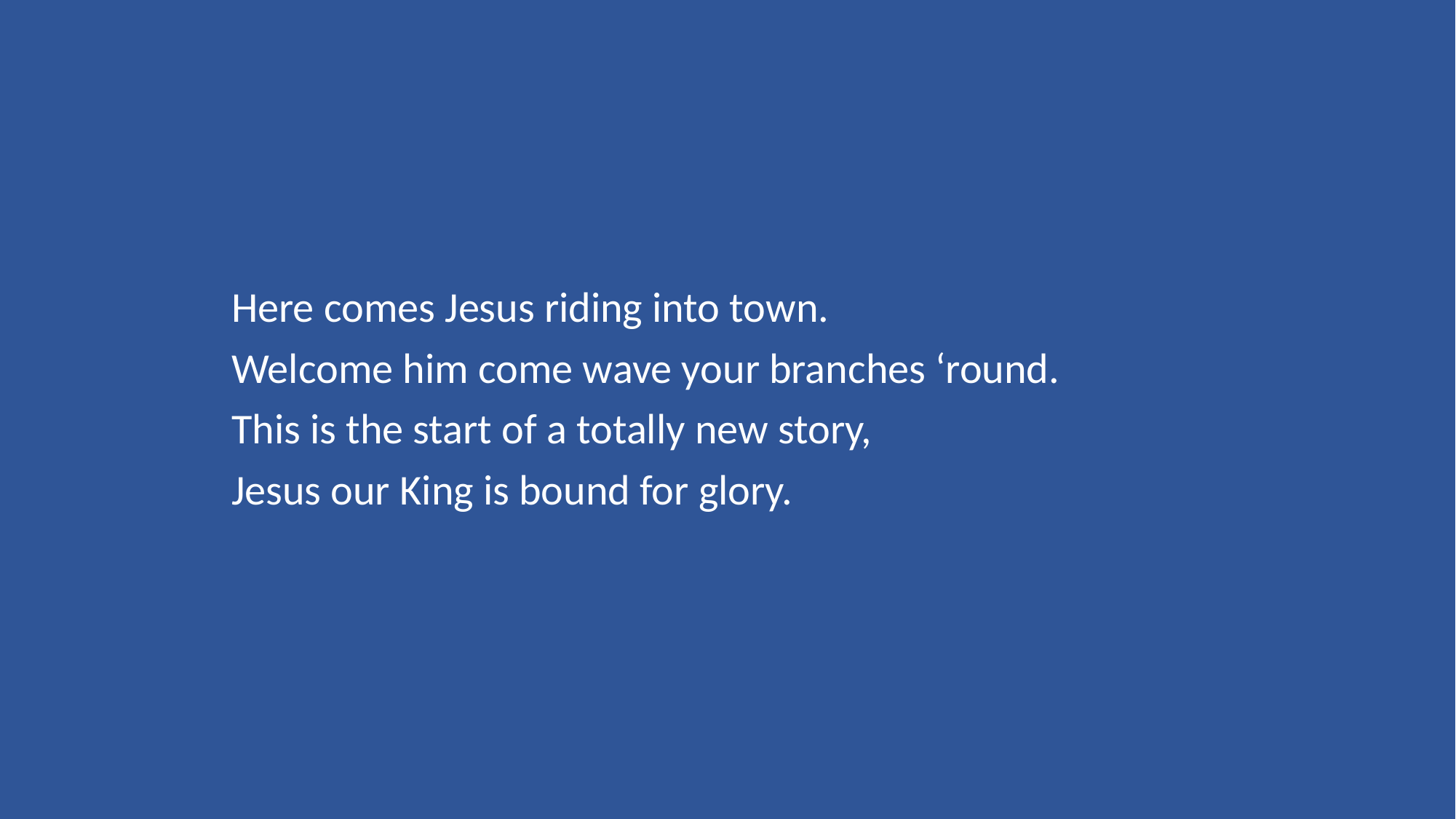

Here comes Jesus riding into town.
Welcome him come wave your branches ‘round.
This is the start of a totally new story,
Jesus our King is bound for glory.